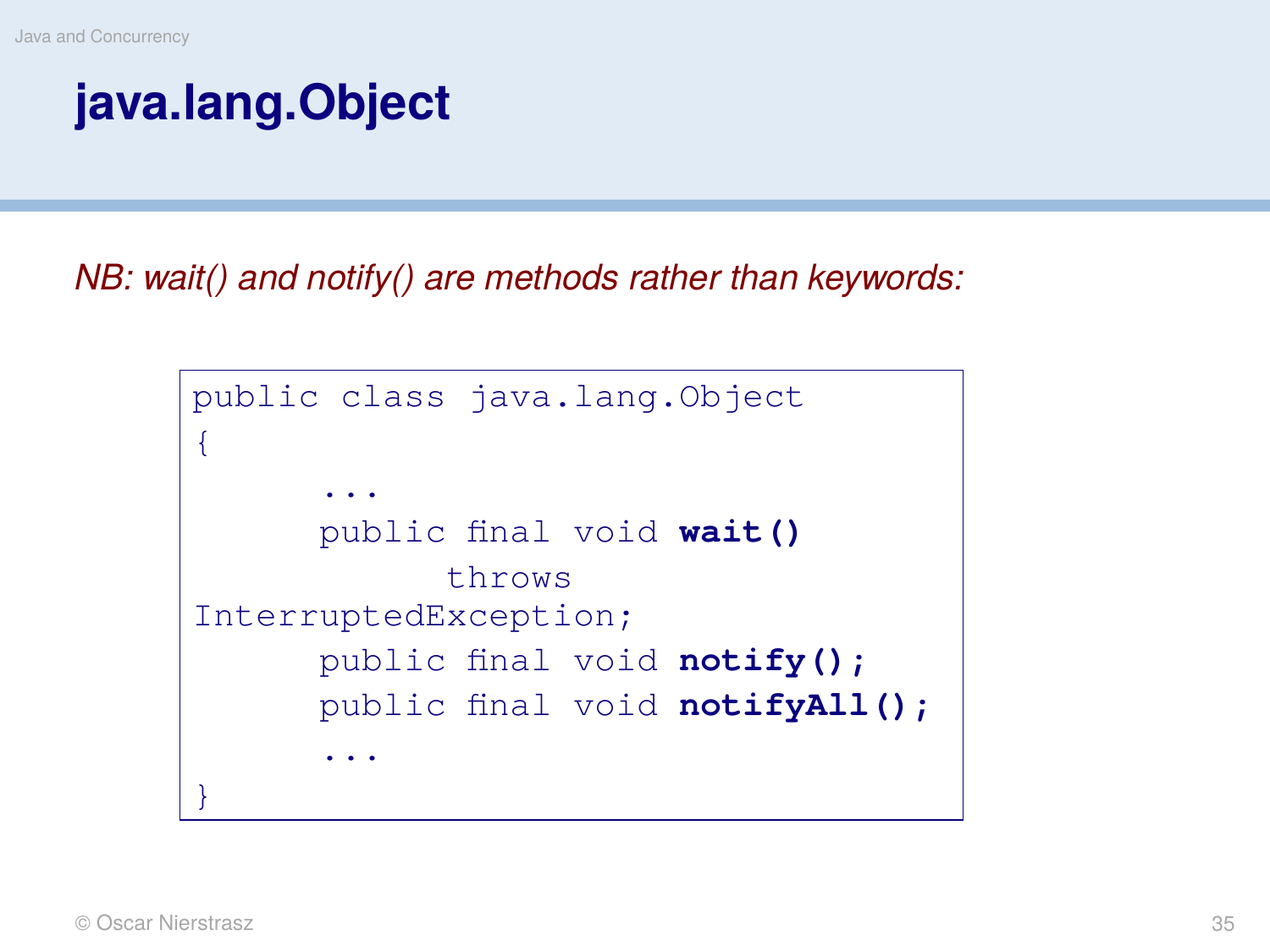

Java and Concurrency
# java.lang.Object
NB: wait() and notify() are methods rather than keywords:
public class java.lang.Object
{
	...
	public final void wait()
		throws InterruptedException;
	public final void notify();
	public final void notifyAll();
	...
}
© Oscar Nierstrasz
35